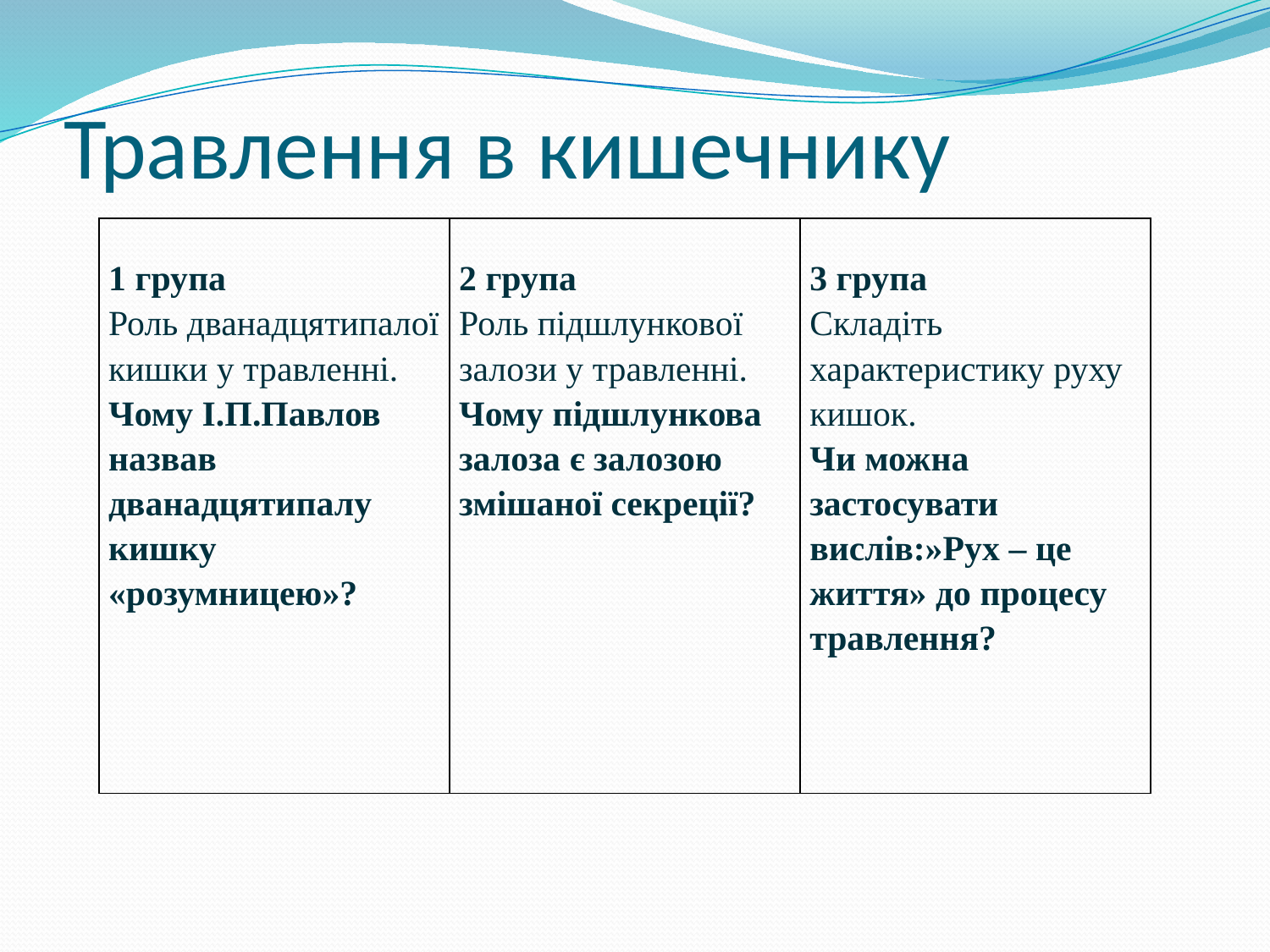

# Травлення в кишечнику
| 1 група Роль дванадцятипалої кишки у травленні. Чому І.П.Павлов назвав дванадцятипалу кишку «розумницею»? | 2 група Роль підшлункової залози у травленні. Чому підшлункова залоза є залозою змішаної секреції? | 3 група Складіть характеристику руху кишок. Чи можна застосувати вислів:»Рух – це життя» до процесу травлення? |
| --- | --- | --- |